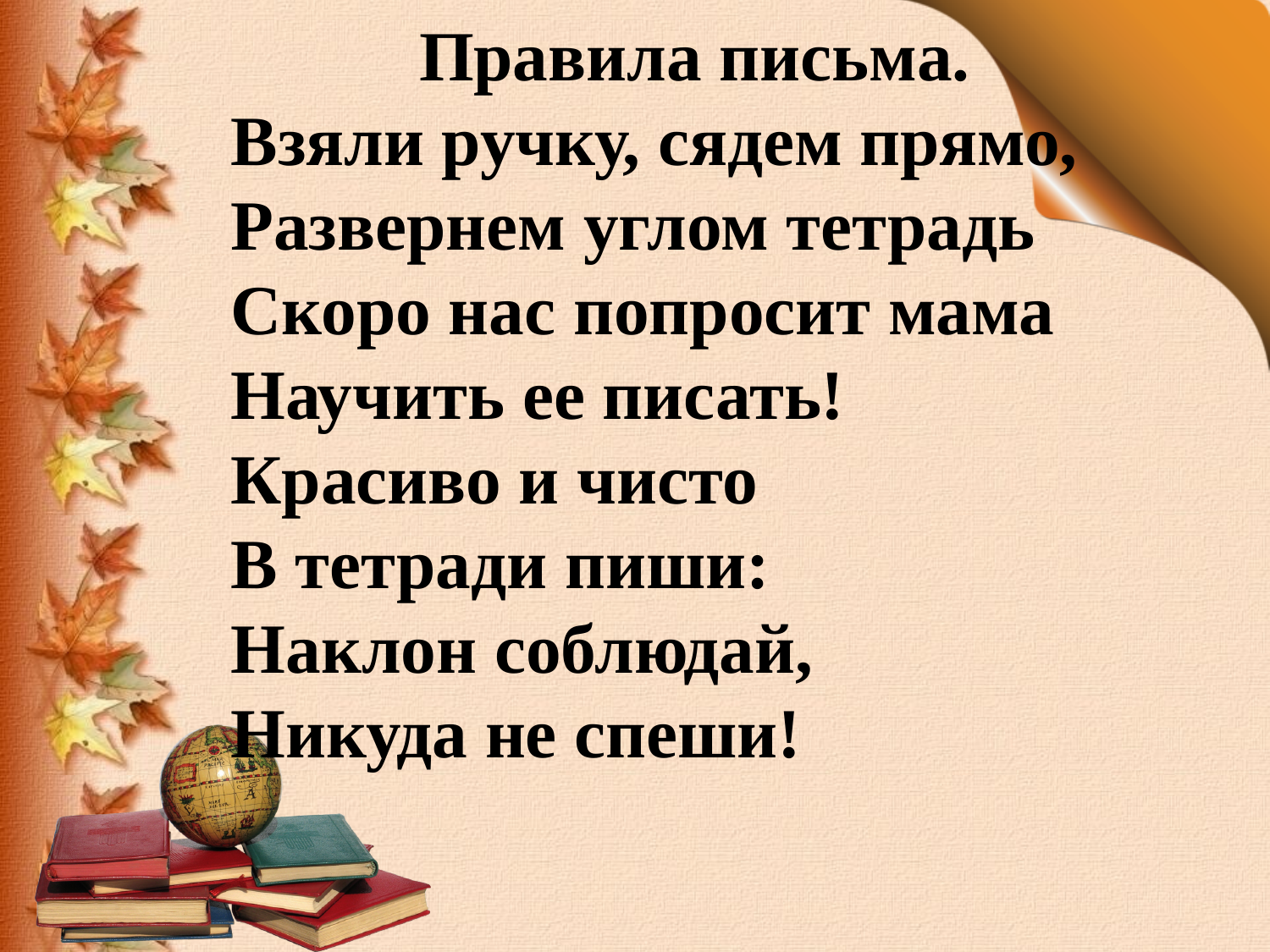

Правила письма.
Взяли ручку, сядем прямо,
Развернем углом тетрадь
Скоро нас попросит мама
Научить ее писать!
Красиво и чисто
В тетради пиши:
Наклон соблюдай,
Никуда не спеши!